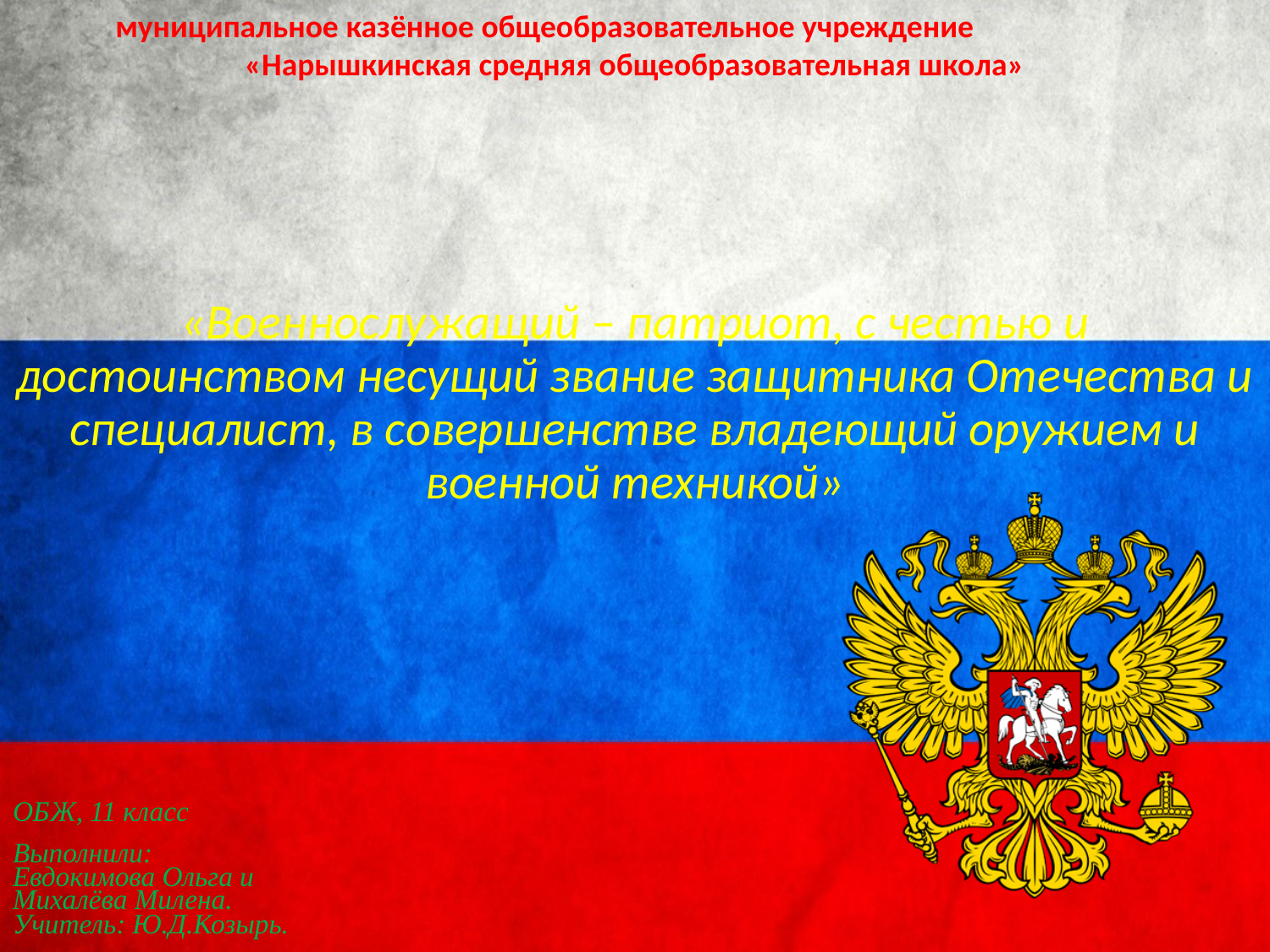

муниципальное казённое общеобразовательное учреждение                          «Нарышкинская средняя общеобразовательная школа»
# «Военнослужащий – патриот, с честью и достоинством несущий звание защитника Отечества и специалист, в совершенстве владеющий оружием и военной техникой»
ОБЖ, 11 класс
Выполнили:                      Евдокимова Ольга и     Михалёва Милена.         Учитель: Ю.Д.Козырь.